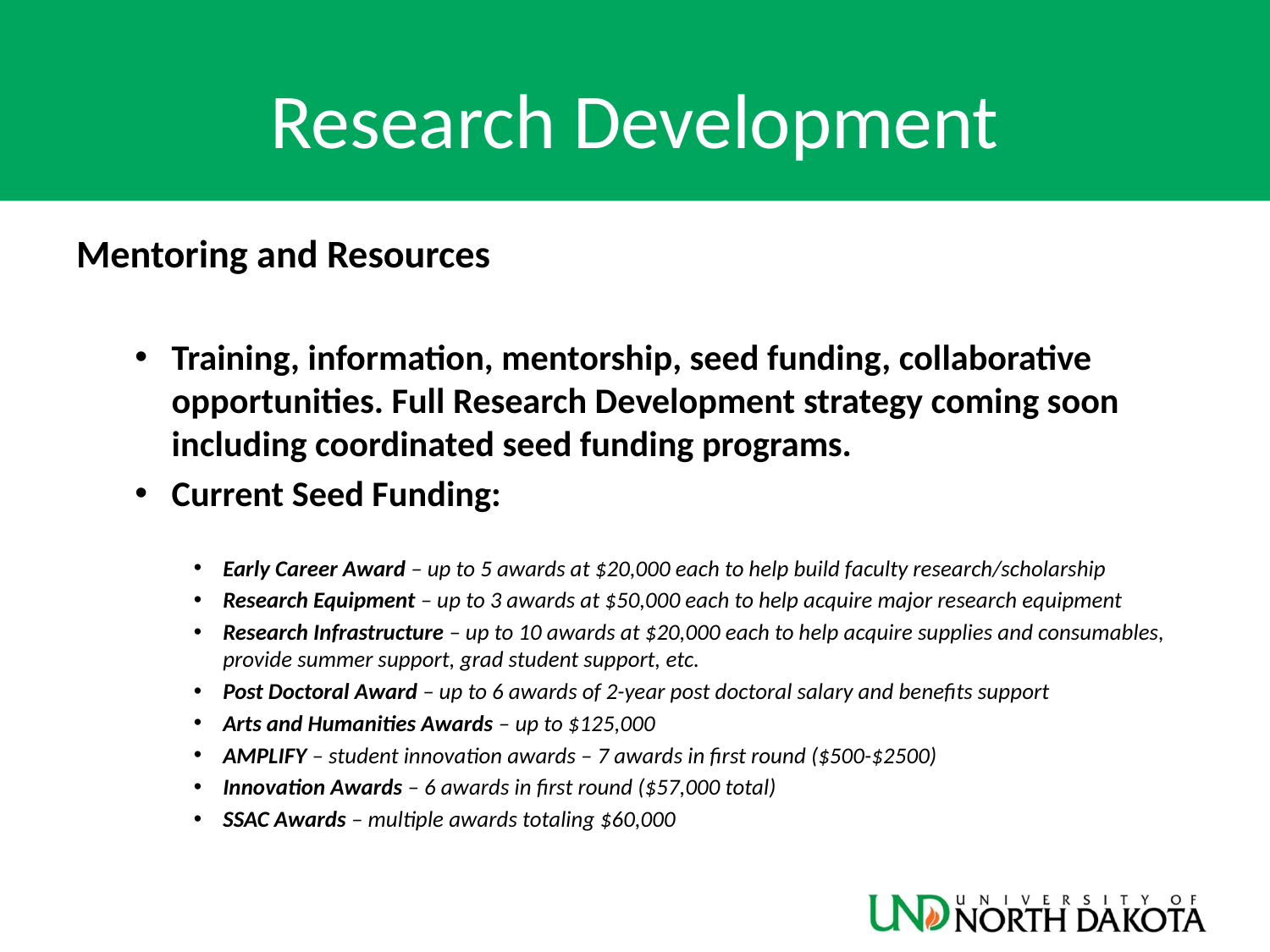

# Research Development
Mentoring and Resources

Training, information, mentorship, seed funding, collaborative opportunities. Full Research Development strategy coming soon including coordinated seed funding programs.
Current Seed Funding:

Early Career Award – up to 5 awards at $20,000 each to help build faculty research/scholarship
Research Equipment – up to 3 awards at $50,000 each to help acquire major research equipment
Research Infrastructure – up to 10 awards at $20,000 each to help acquire supplies and consumables, provide summer support, grad student support, etc.
Post Doctoral Award – up to 6 awards of 2-year post doctoral salary and benefits support
Arts and Humanities Awards – up to $125,000
AMPLIFY – student innovation awards – 7 awards in first round ($500-$2500)
Innovation Awards – 6 awards in first round ($57,000 total)
SSAC Awards – multiple awards totaling $60,000